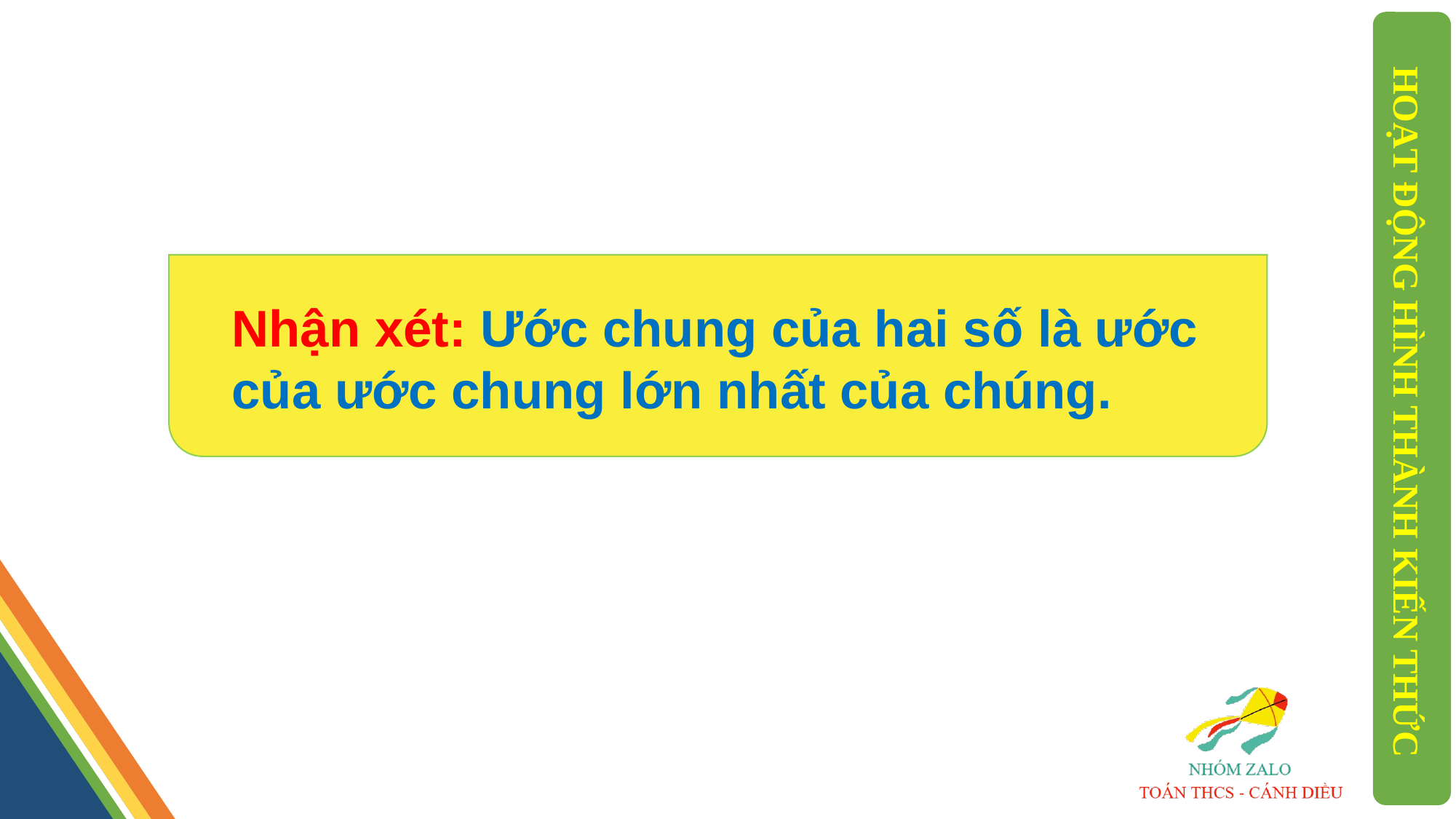

Nhận xét: Ước chung của hai số là ước của ước chung lớn nhất của chúng.

HOẠT ĐỘNG HÌNH THÀNH KIẾN THỨC